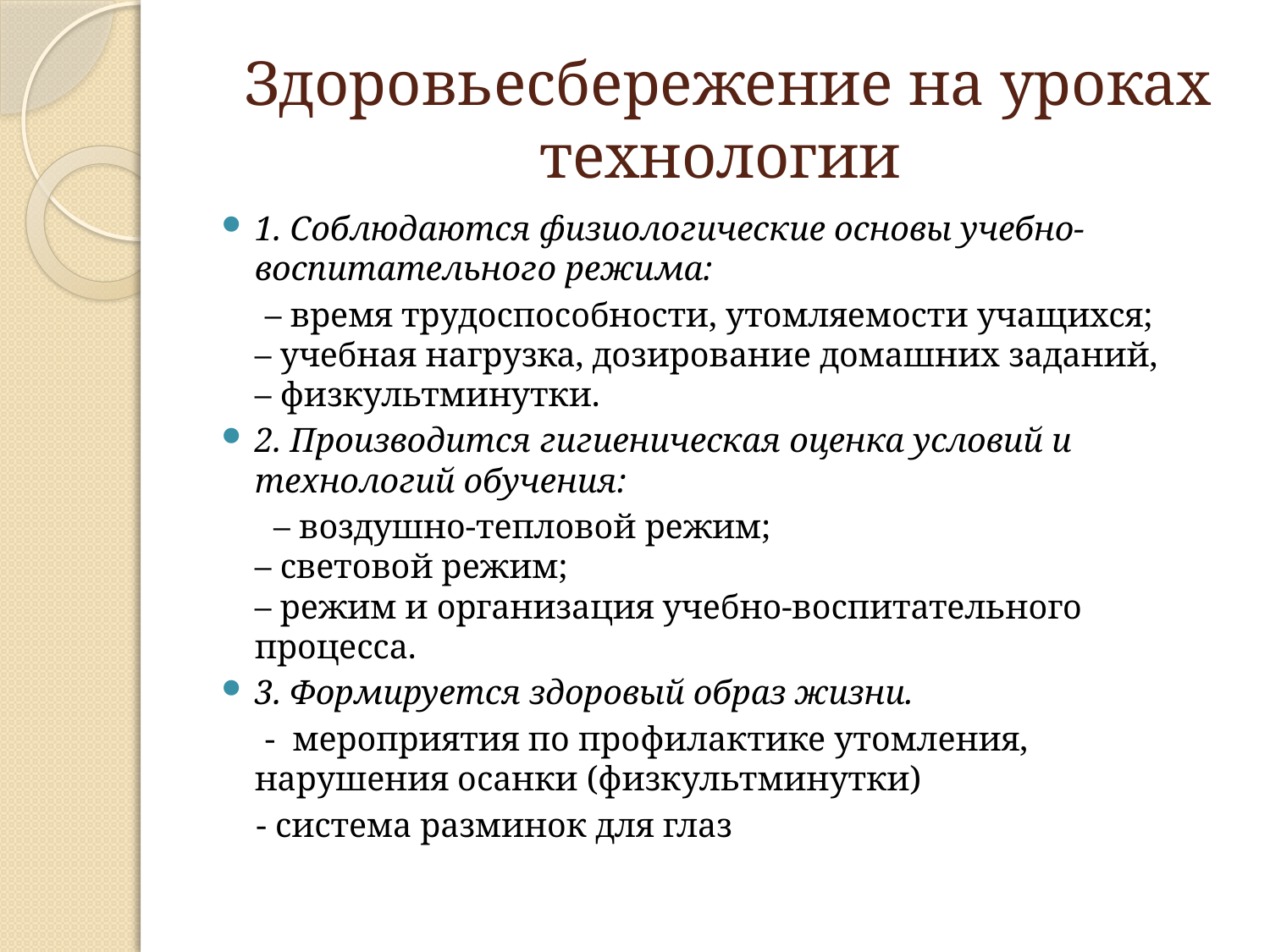

# Здоровьесбережение на уроках технологии
1. Соблюдаются физиологические основы учебно-воспитательного режима:
     – время трудоспособности, утомляемости учащихся; 
– учебная нагрузка, дозирование домашних заданий, 
– физкультминутки.
2. Производится гигиеническая оценка условий и технологий обучения:
      – воздушно-тепловой режим; 
– световой режим; 
– режим и организация учебно-воспитательного процесса.
3. Формируется здоровый образ жизни.
     -  мероприятия по профилактике утомления, нарушения осанки (физкультминутки)
    - система разминок для глаз